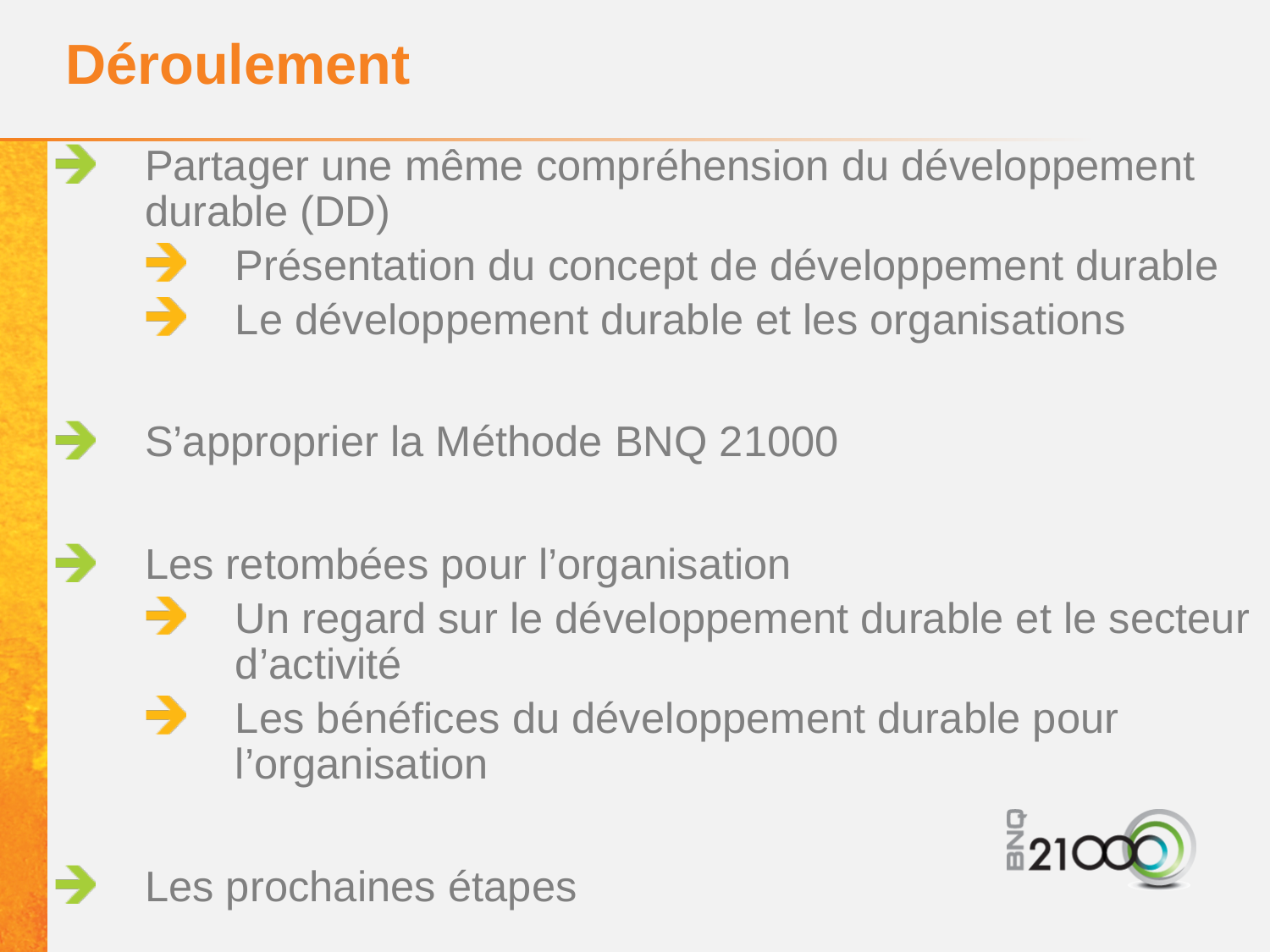

# Déroulement
Partager une même compréhension du développement durable (DD)
Présentation du concept de développement durable
Le développement durable et les organisations

S’approprier la Méthode BNQ 21000

Les retombées pour l’organisation
Un regard sur le développement durable et le secteur d’activité
Les bénéfices du développement durable pour l’organisation

Les prochaines étapes